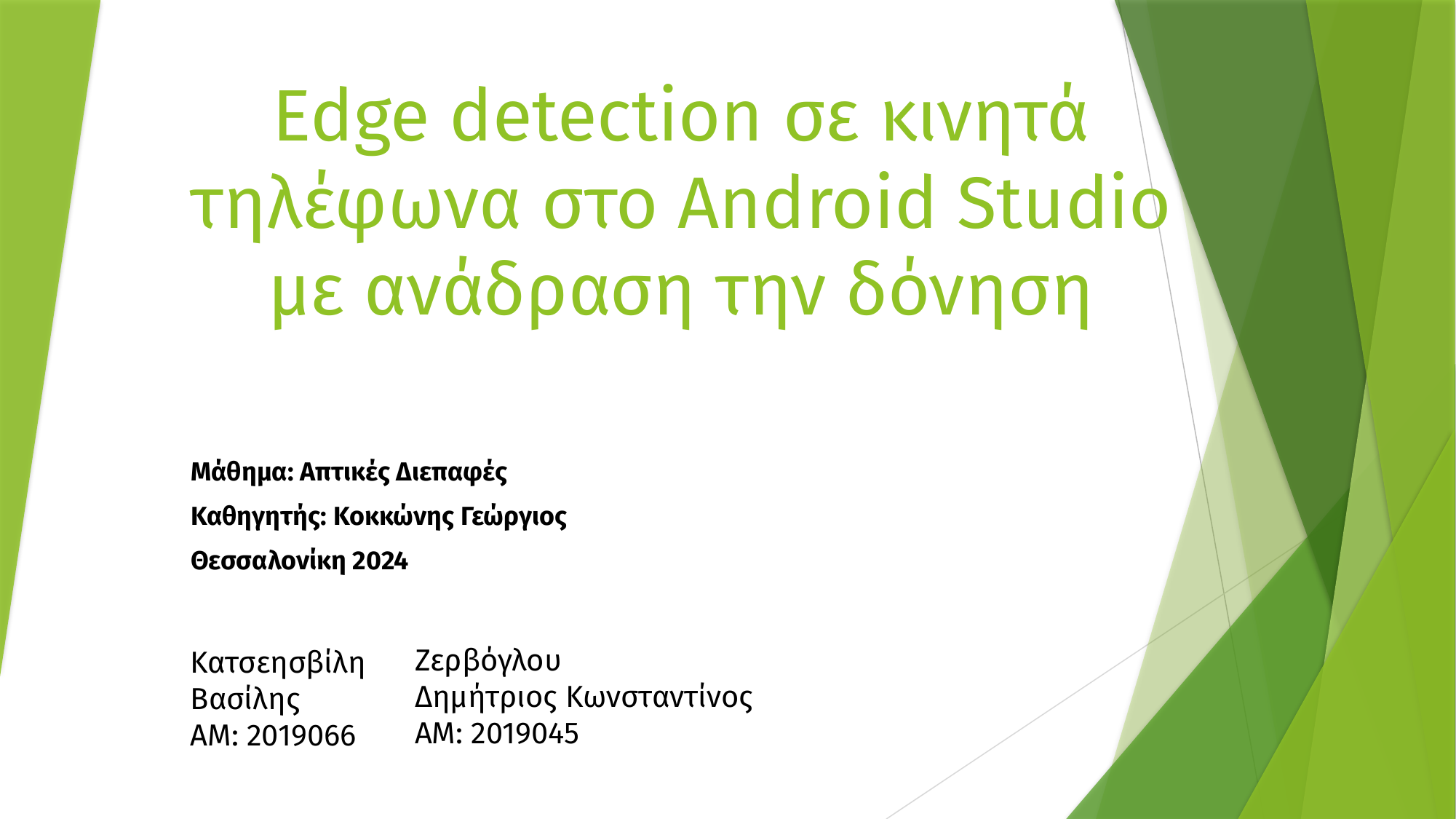

# Edge detection σε κινητά τηλέφωνα στο Android Studio με ανάδραση την δόνηση
Μάθημα: Απτικές Διεπαφές
Καθηγητής: Κοκκώνης Γεώργιος
Θεσσαλονίκη 2024

Ζερβόγλου
Δημήτριος Κωνσταντίνος
ΑΜ: 2019045
Κατσεησβίλη
Βασίλης
ΑΜ: 2019066